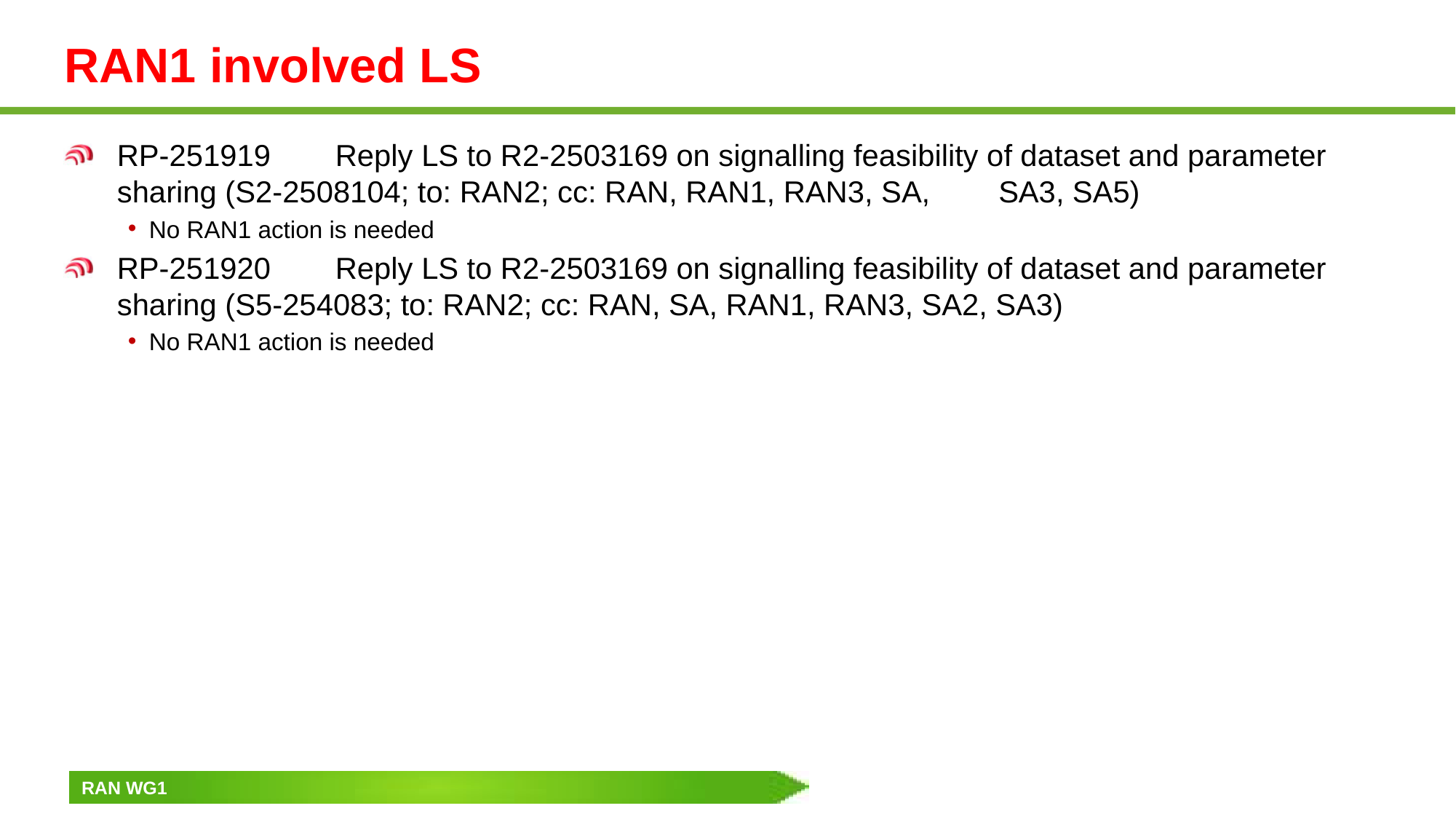

# RAN1 involved LS
RP-251919	Reply LS to R2-2503169 on signalling feasibility of dataset and parameter sharing (S2-2508104; to: RAN2; cc: RAN, RAN1, RAN3, SA,	 SA3, SA5)
No RAN1 action is needed
RP-251920	Reply LS to R2-2503169 on signalling feasibility of dataset and parameter sharing (S5-254083; to: RAN2; cc: RAN, SA, RAN1, RAN3, SA2, SA3)
No RAN1 action is needed